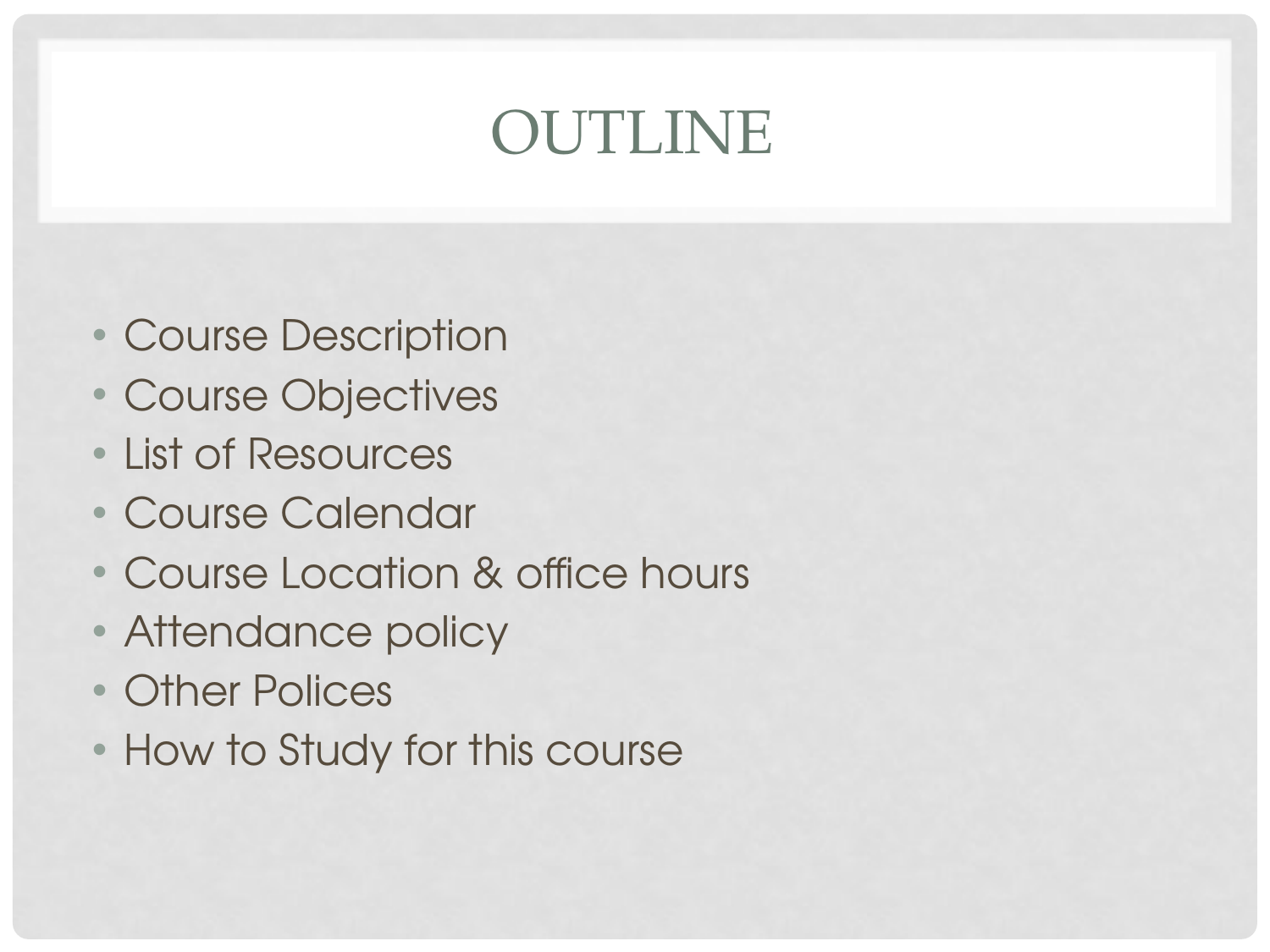

# OUTLINE

Course Description
Course Objectives
List of Resources
Course Calendar
Course Location & office hours
Attendance policy
Other Polices
How to Study for this course